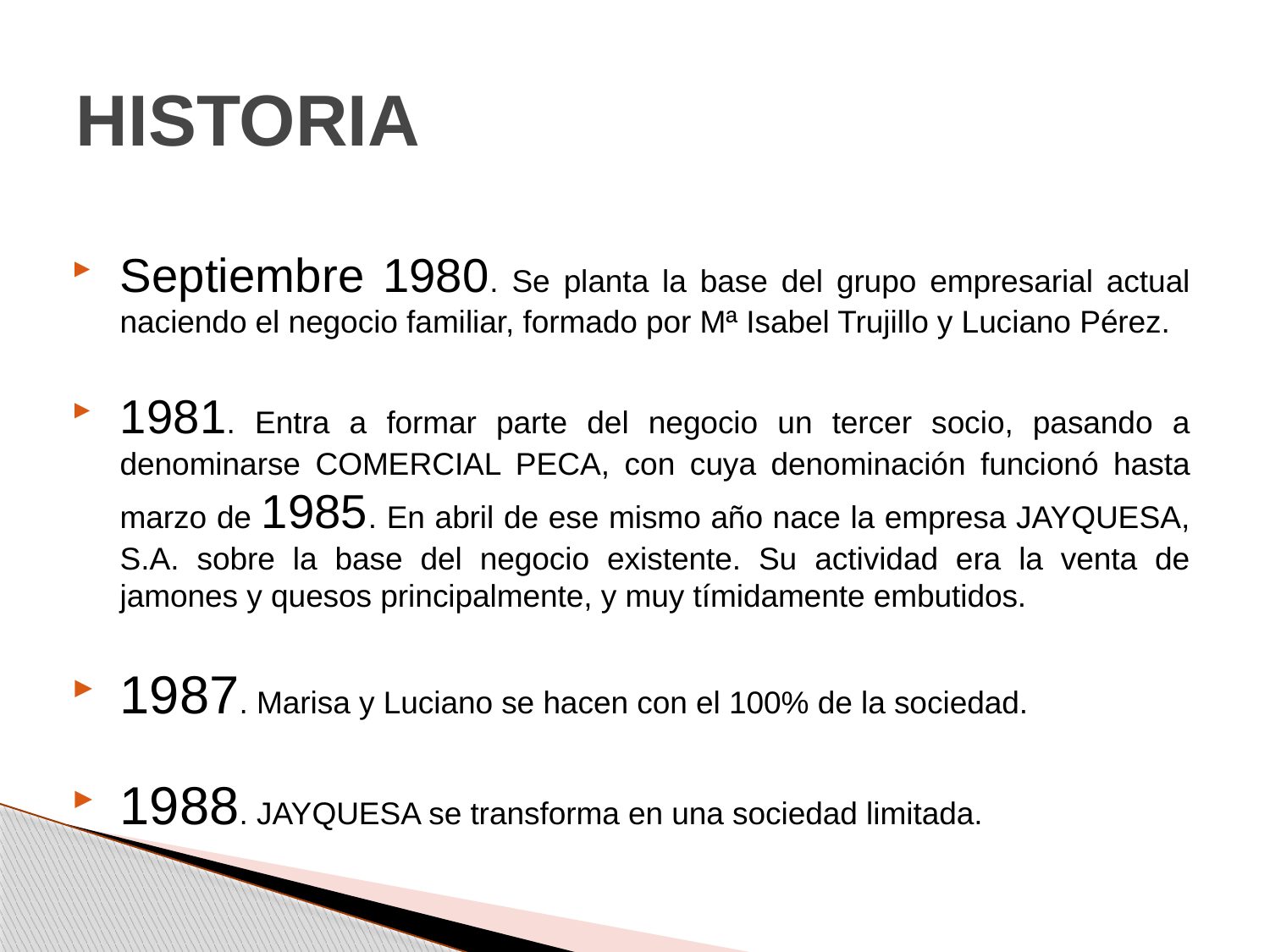

# HISTORIA
Septiembre 1980. Se planta la base del grupo empresarial actual naciendo el negocio familiar, formado por Mª Isabel Trujillo y Luciano Pérez.

1981. Entra a formar parte del negocio un tercer socio, pasando a denominarse COMERCIAL PECA, con cuya denominación funcionó hasta marzo de 1985. En abril de ese mismo año nace la empresa JAYQUESA, S.A. sobre la base del negocio existente. Su actividad era la venta de jamones y quesos principalmente, y muy tímidamente embutidos.

1987. Marisa y Luciano se hacen con el 100% de la sociedad.

1988. JAYQUESA se transforma en una sociedad limitada.